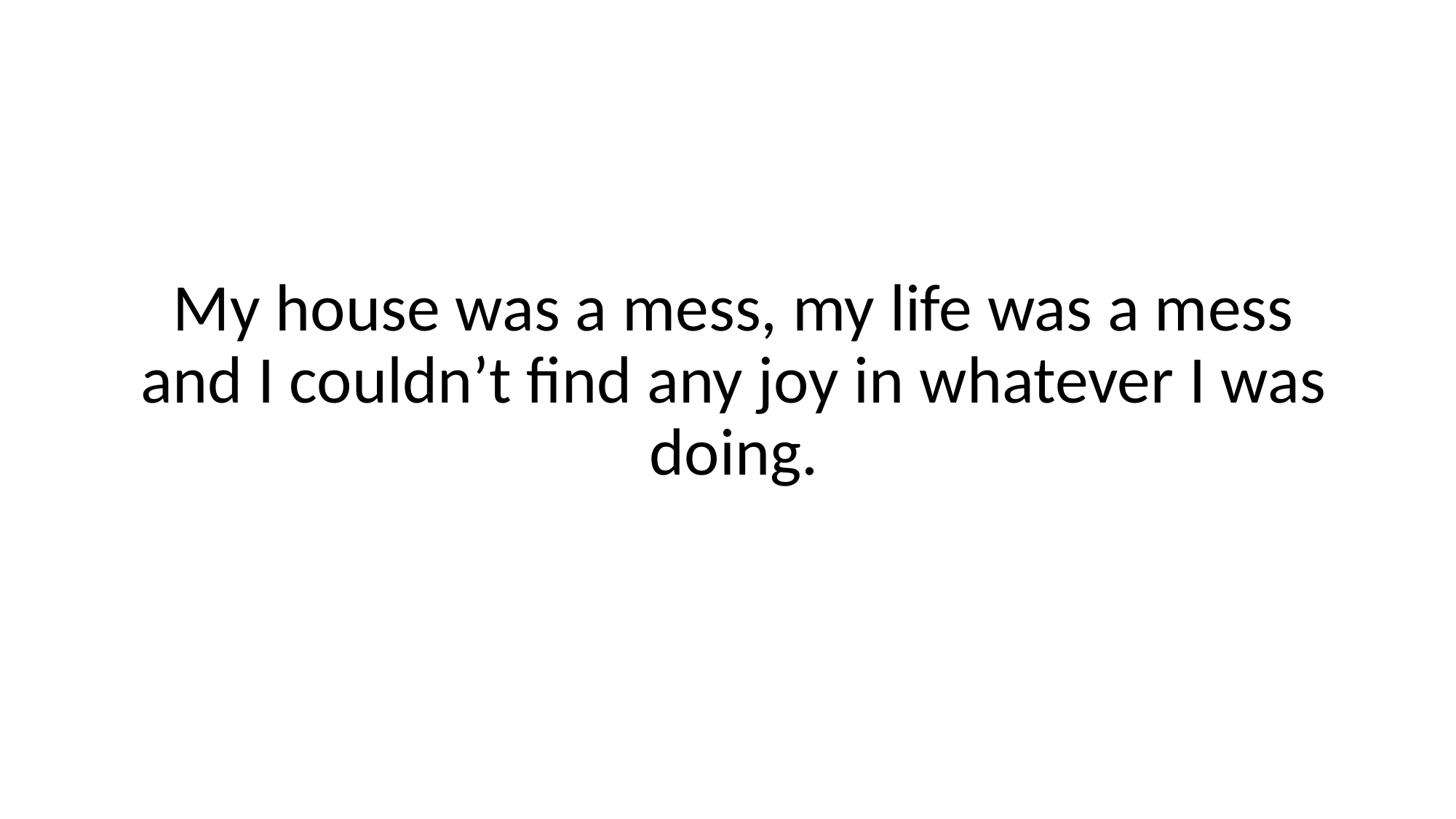

My house was a mess, my life was a mess and I couldn’t find any joy in whatever I was doing.